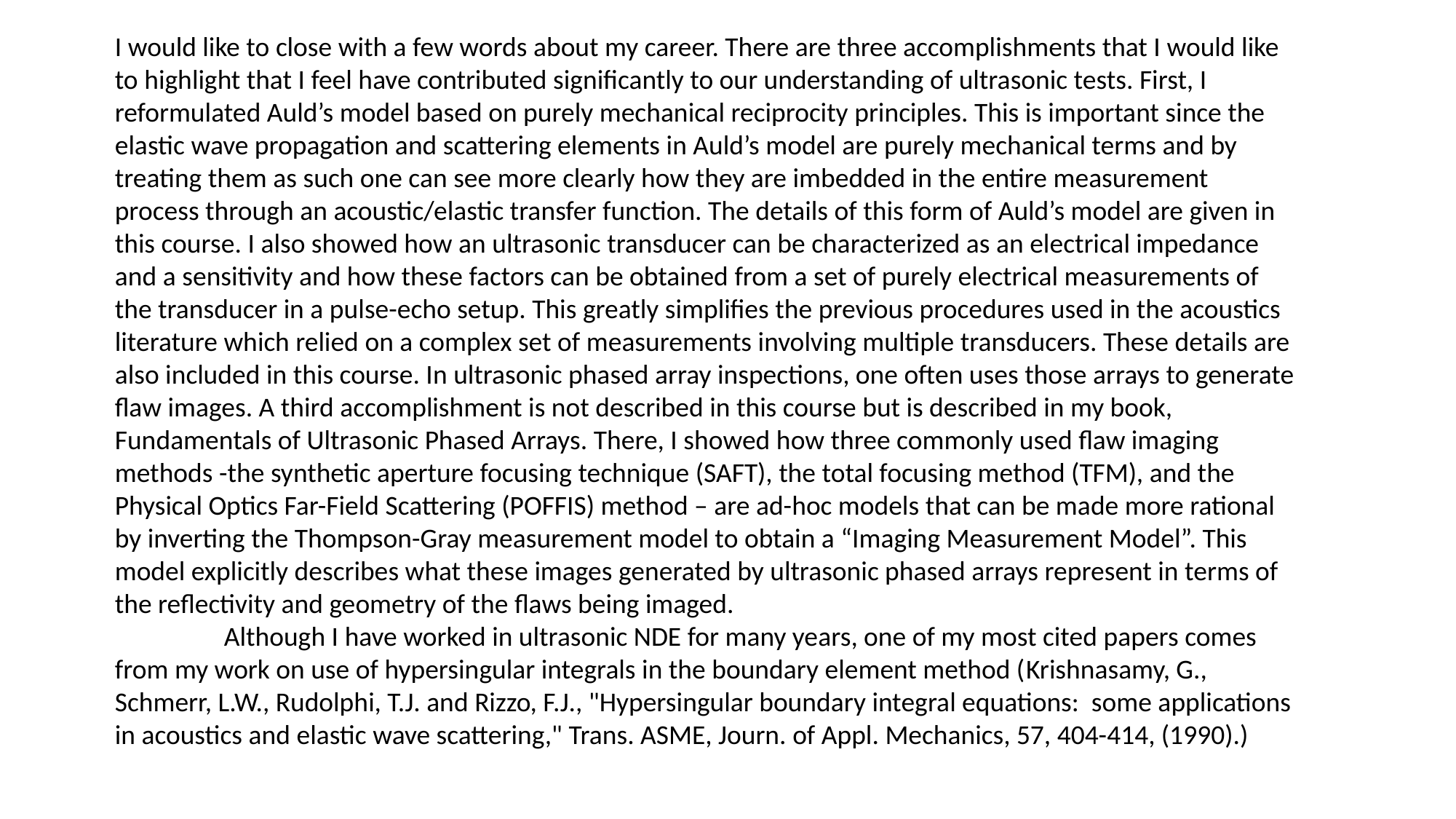

I would like to close with a few words about my career. There are three accomplishments that I would like to highlight that I feel have contributed significantly to our understanding of ultrasonic tests. First, I reformulated Auld’s model based on purely mechanical reciprocity principles. This is important since the elastic wave propagation and scattering elements in Auld’s model are purely mechanical terms and by treating them as such one can see more clearly how they are imbedded in the entire measurement process through an acoustic/elastic transfer function. The details of this form of Auld’s model are given in this course. I also showed how an ultrasonic transducer can be characterized as an electrical impedance and a sensitivity and how these factors can be obtained from a set of purely electrical measurements of the transducer in a pulse-echo setup. This greatly simplifies the previous procedures used in the acoustics literature which relied on a complex set of measurements involving multiple transducers. These details are also included in this course. In ultrasonic phased array inspections, one often uses those arrays to generate flaw images. A third accomplishment is not described in this course but is described in my book, Fundamentals of Ultrasonic Phased Arrays. There, I showed how three commonly used flaw imaging methods -the synthetic aperture focusing technique (SAFT), the total focusing method (TFM), and the Physical Optics Far-Field Scattering (POFFIS) method – are ad-hoc models that can be made more rational by inverting the Thompson-Gray measurement model to obtain a “Imaging Measurement Model”. This model explicitly describes what these images generated by ultrasonic phased arrays represent in terms of the reflectivity and geometry of the flaws being imaged.
	Although I have worked in ultrasonic NDE for many years, one of my most cited papers comes from my work on use of hypersingular integrals in the boundary element method (Krishnasamy, G., Schmerr, L.W., Rudolphi, T.J. and Rizzo, F.J., "Hypersingular boundary integral equations:  some applications in acoustics and elastic wave scattering," Trans. ASME, Journ. of Appl. Mechanics, 57, 404-414, (1990).)